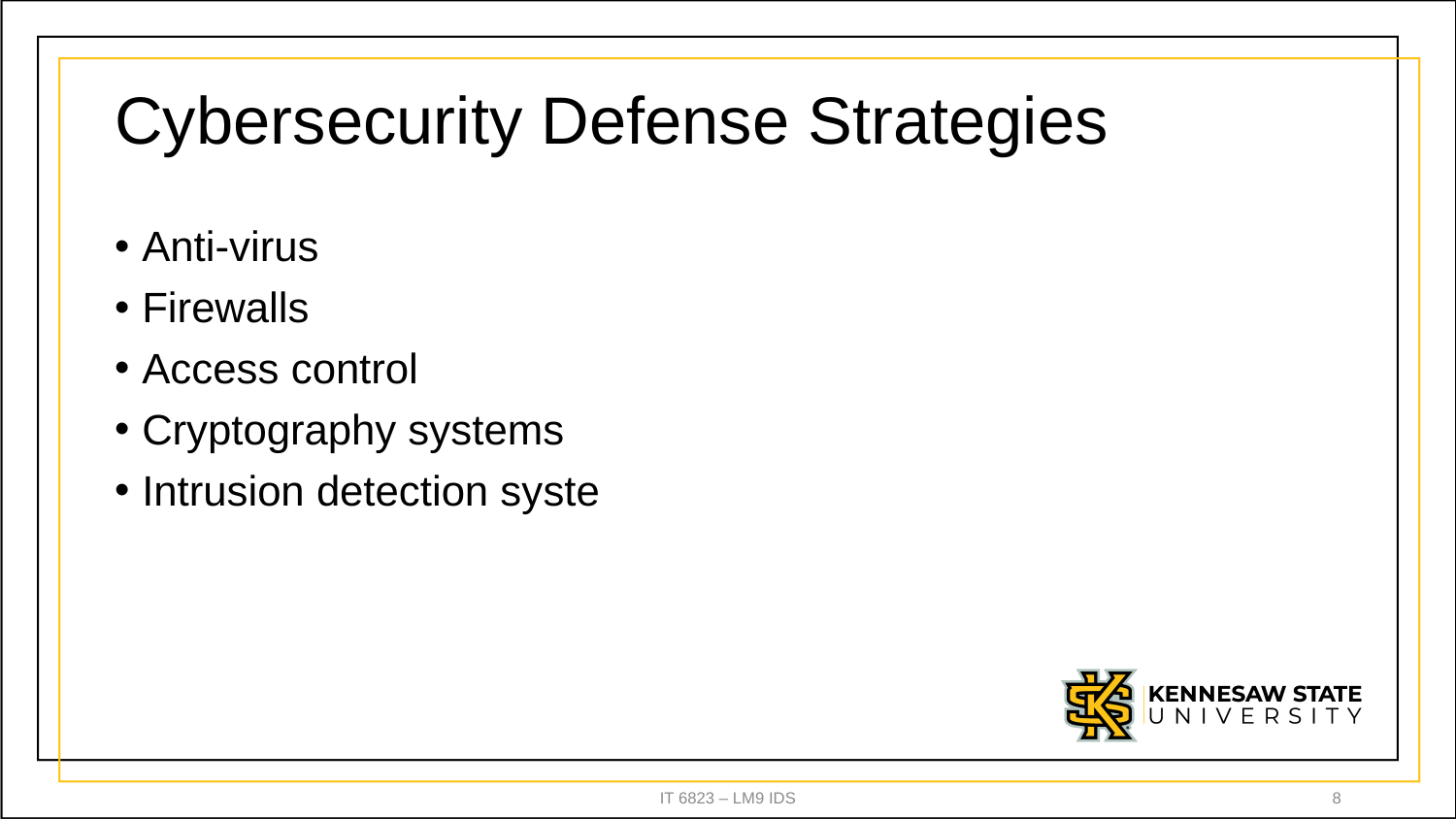

# Cybersecurity Defense Strategies
Anti-virus
Firewalls
Access control
Cryptography systems
Intrusion detection syste
IT 6823 – LM9 IDS
8